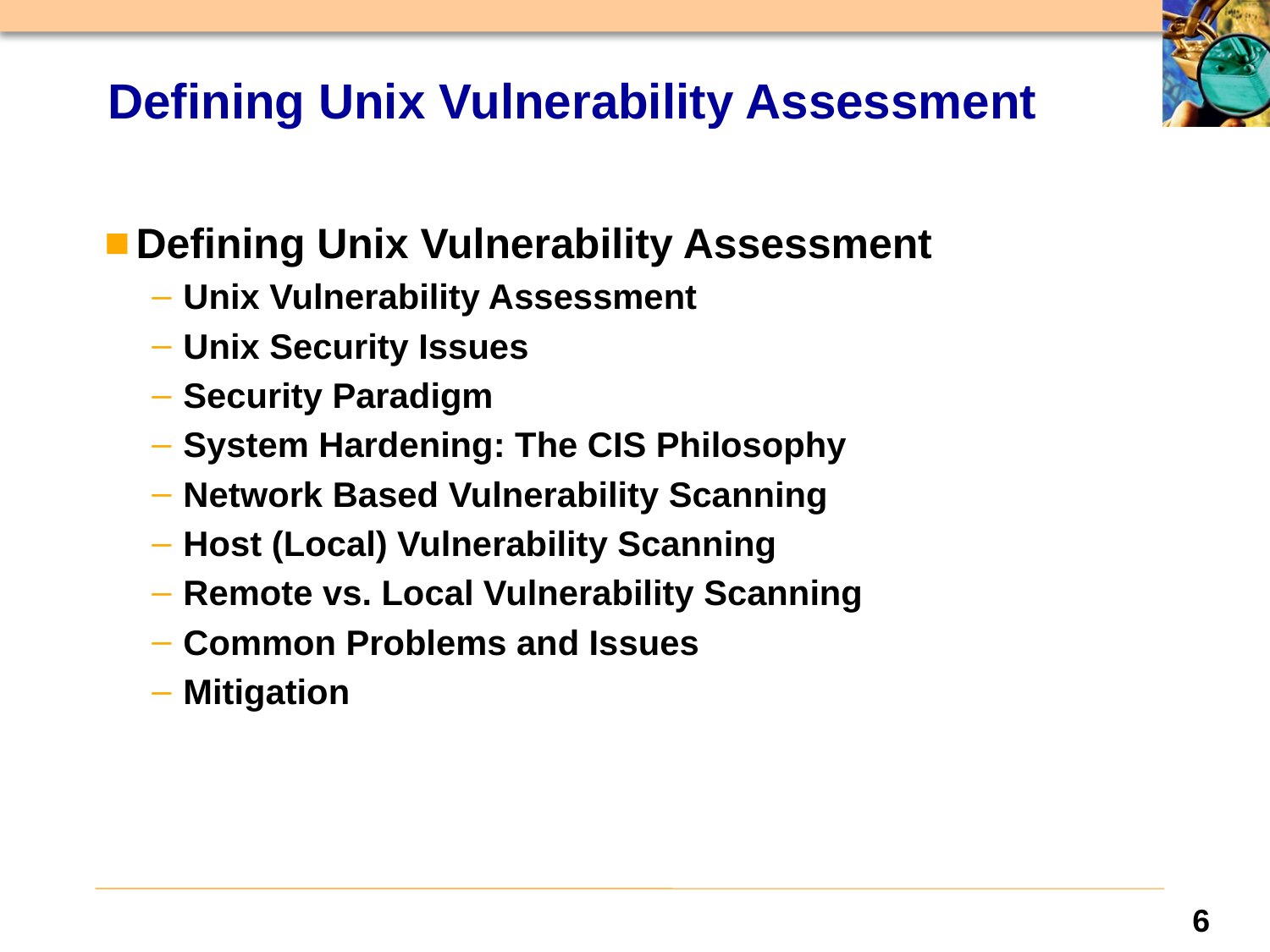

# Defining Unix Vulnerability Assessment

Defining Unix Vulnerability Assessment
Unix Vulnerability Assessment
Unix Security Issues
Security Paradigm
System Hardening: The CIS Philosophy
Network Based Vulnerability Scanning
Host (Local) Vulnerability Scanning
Remote vs. Local Vulnerability Scanning
Common Problems and Issues
Mitigation